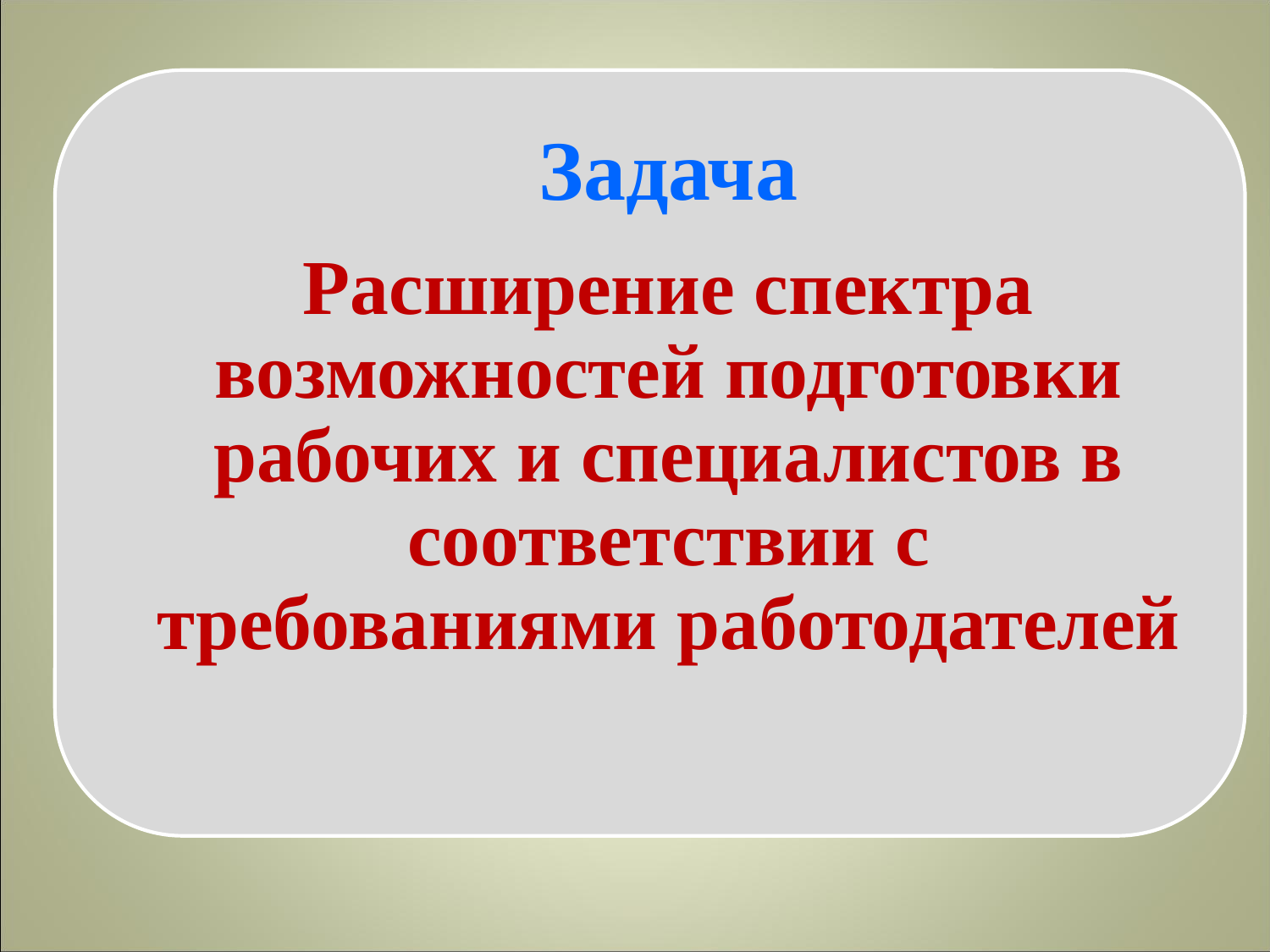

Задача
Расширение спектра возможностей подготовки рабочих и специалистов в соответствии с требованиями работодателей

#